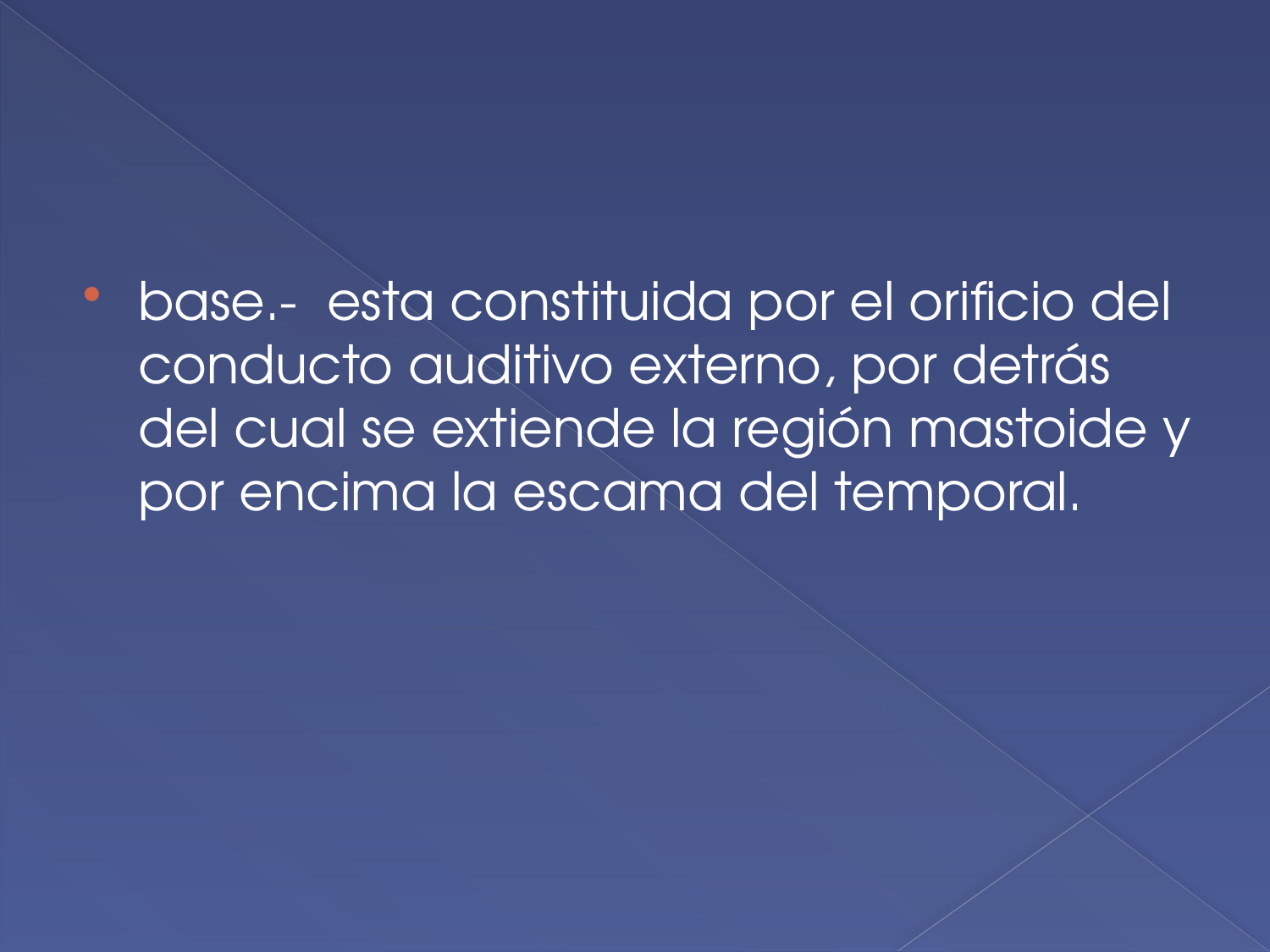

#
base.-  esta constituida por el orificio del conducto auditivo externo, por detrás del cual se extiende la región mastoide y por encima la escama del temporal.